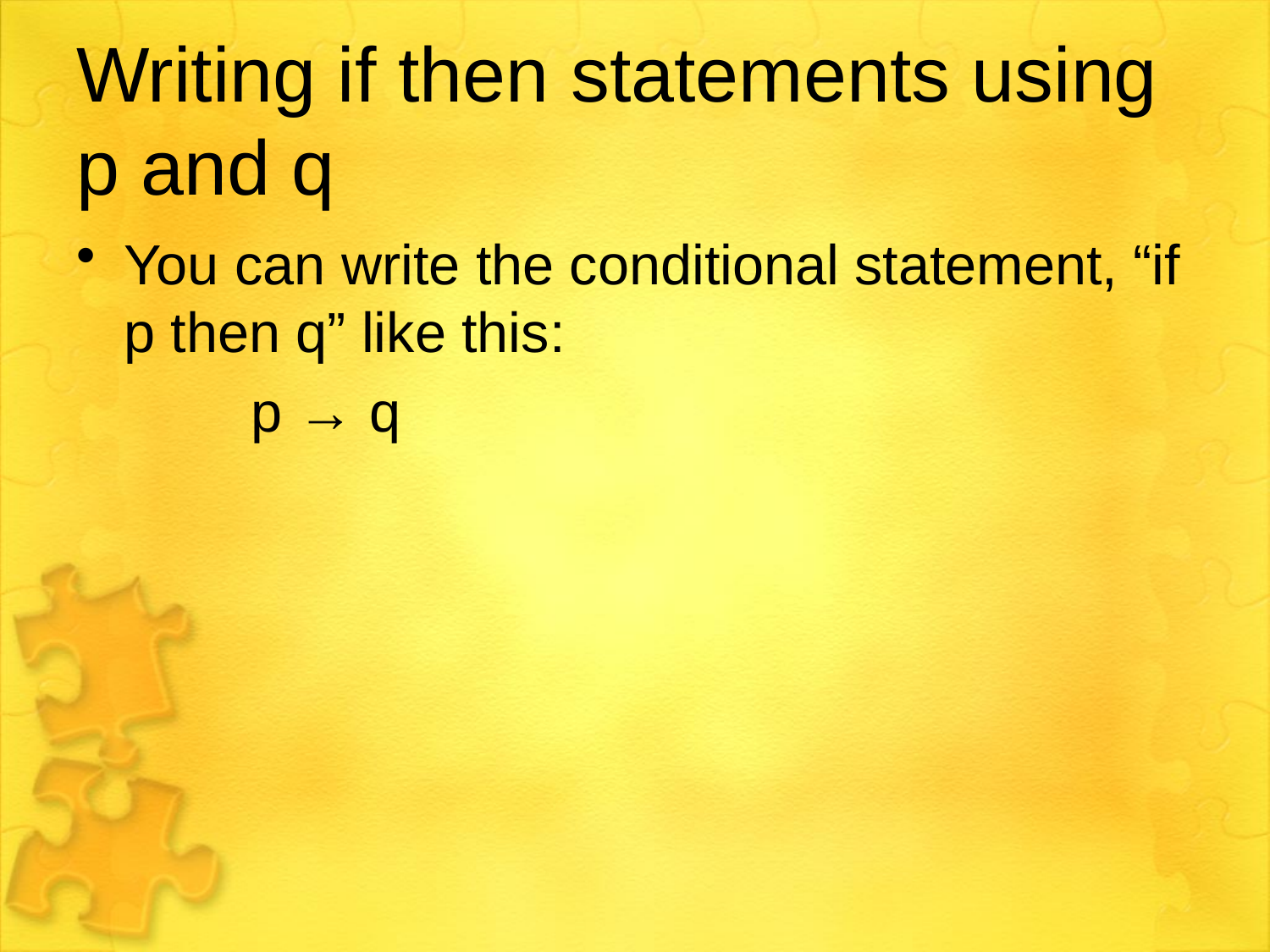

# Writing if then statements using p and q
You can write the conditional statement, “if p then q” like this:
		p → q